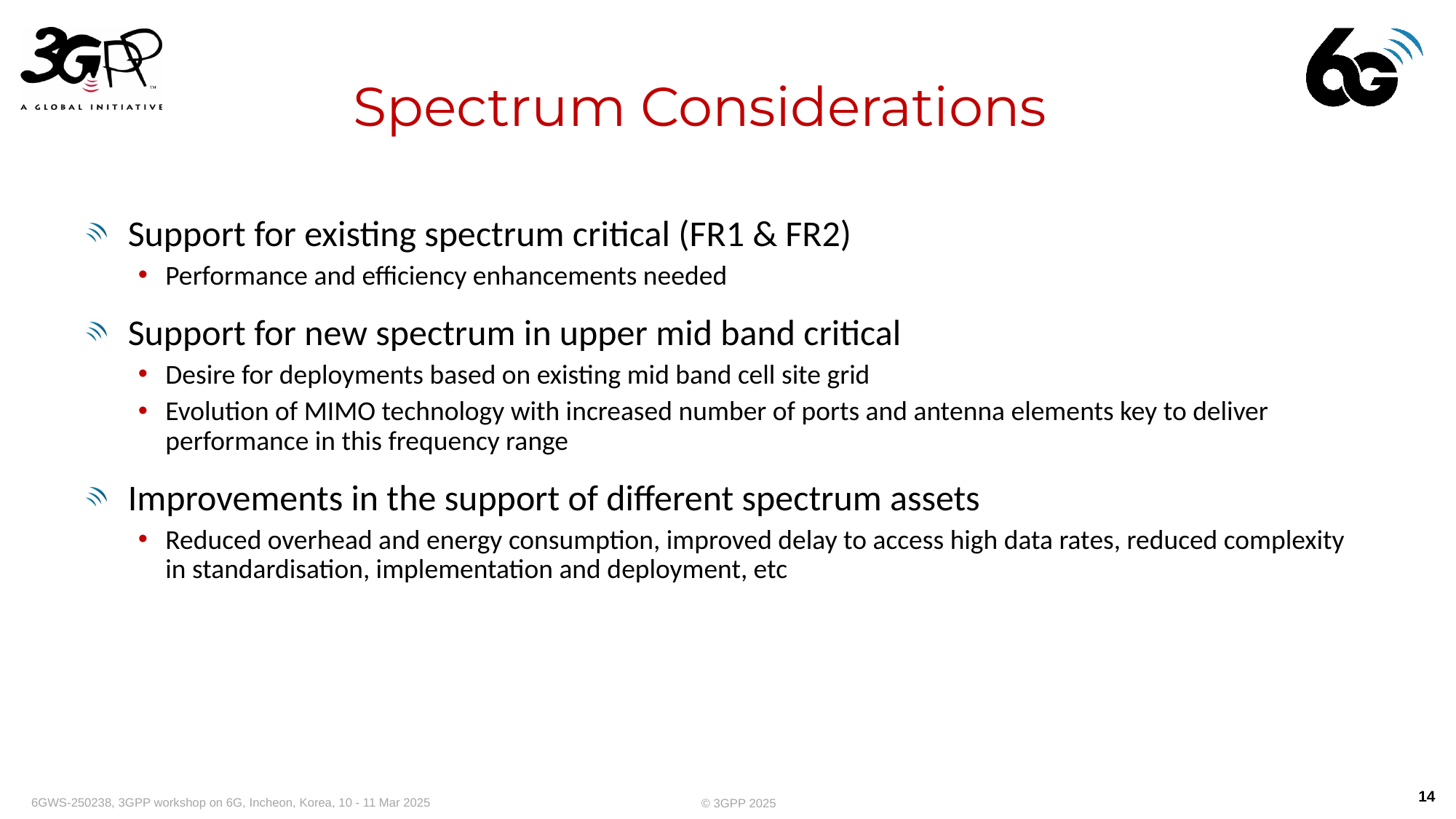

# Spectrum Considerations
Support for existing spectrum critical (FR1 & FR2)
Performance and efficiency enhancements needed
Support for new spectrum in upper mid band critical
Desire for deployments based on existing mid band cell site grid
Evolution of MIMO technology with increased number of ports and antenna elements key to deliver performance in this frequency range
Improvements in the support of different spectrum assets
Reduced overhead and energy consumption, improved delay to access high data rates, reduced complexity in standardisation, implementation and deployment, etc